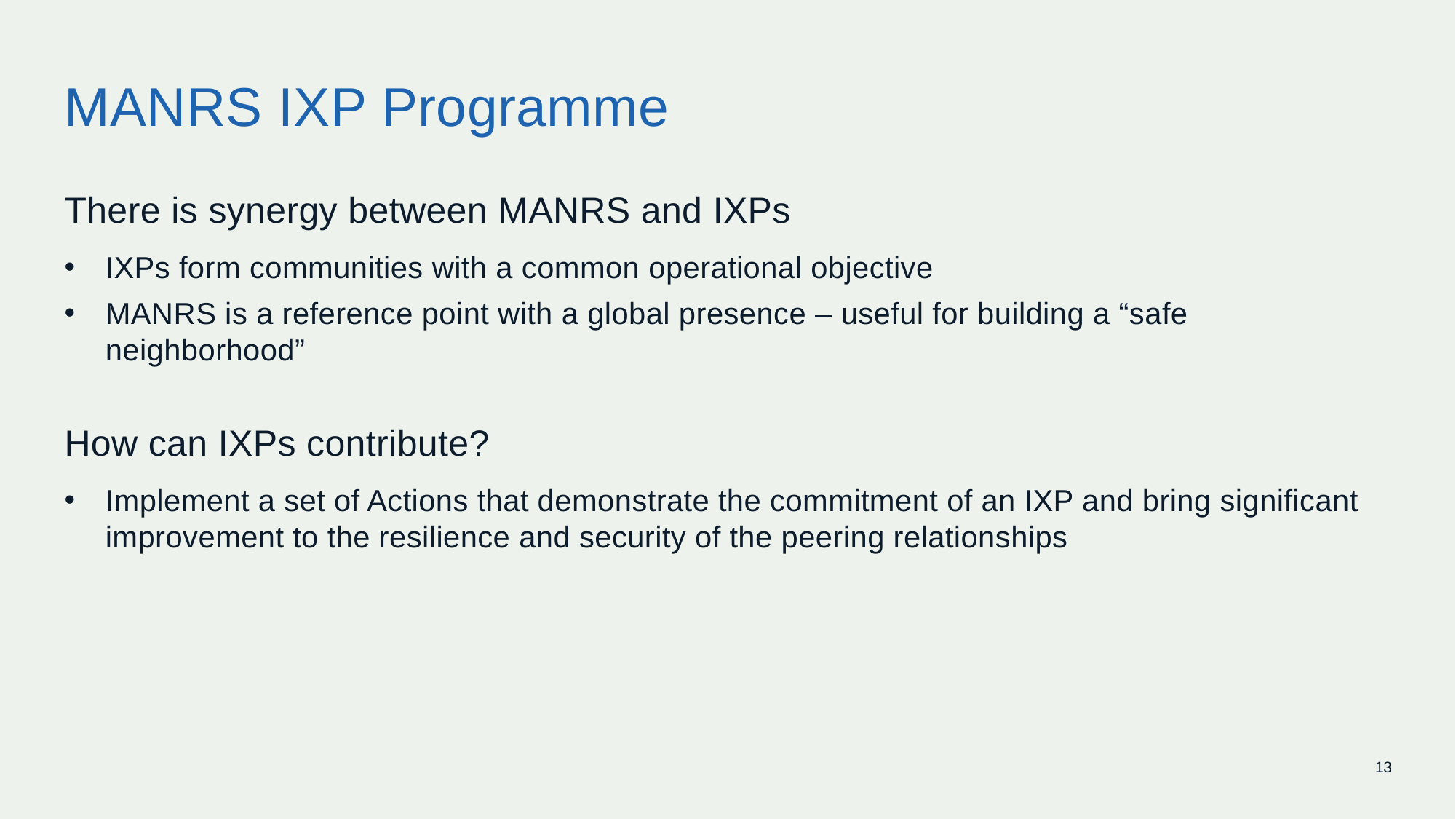

# MANRS IXP Programme
There is synergy between MANRS and IXPs
IXPs form communities with a common operational objective
MANRS is a reference point with a global presence – useful for building a “safe neighborhood”

How can IXPs contribute?
Implement a set of Actions that demonstrate the commitment of an IXP and bring significant improvement to the resilience and security of the peering relationships

13